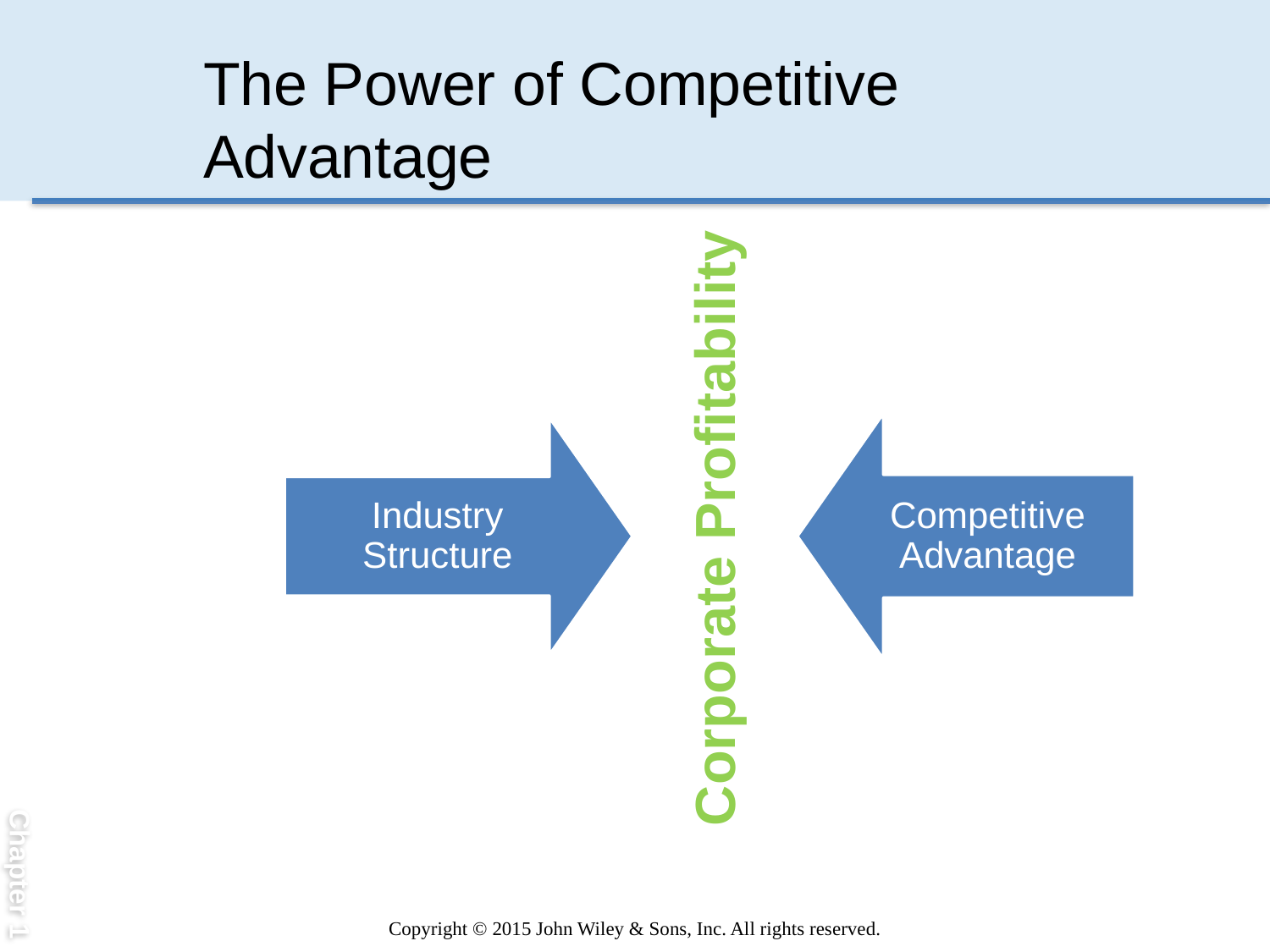

Chapter 1
# The Power of Competitive Advantage
Industry Structure
Competitive Advantage
Corporate Profitability